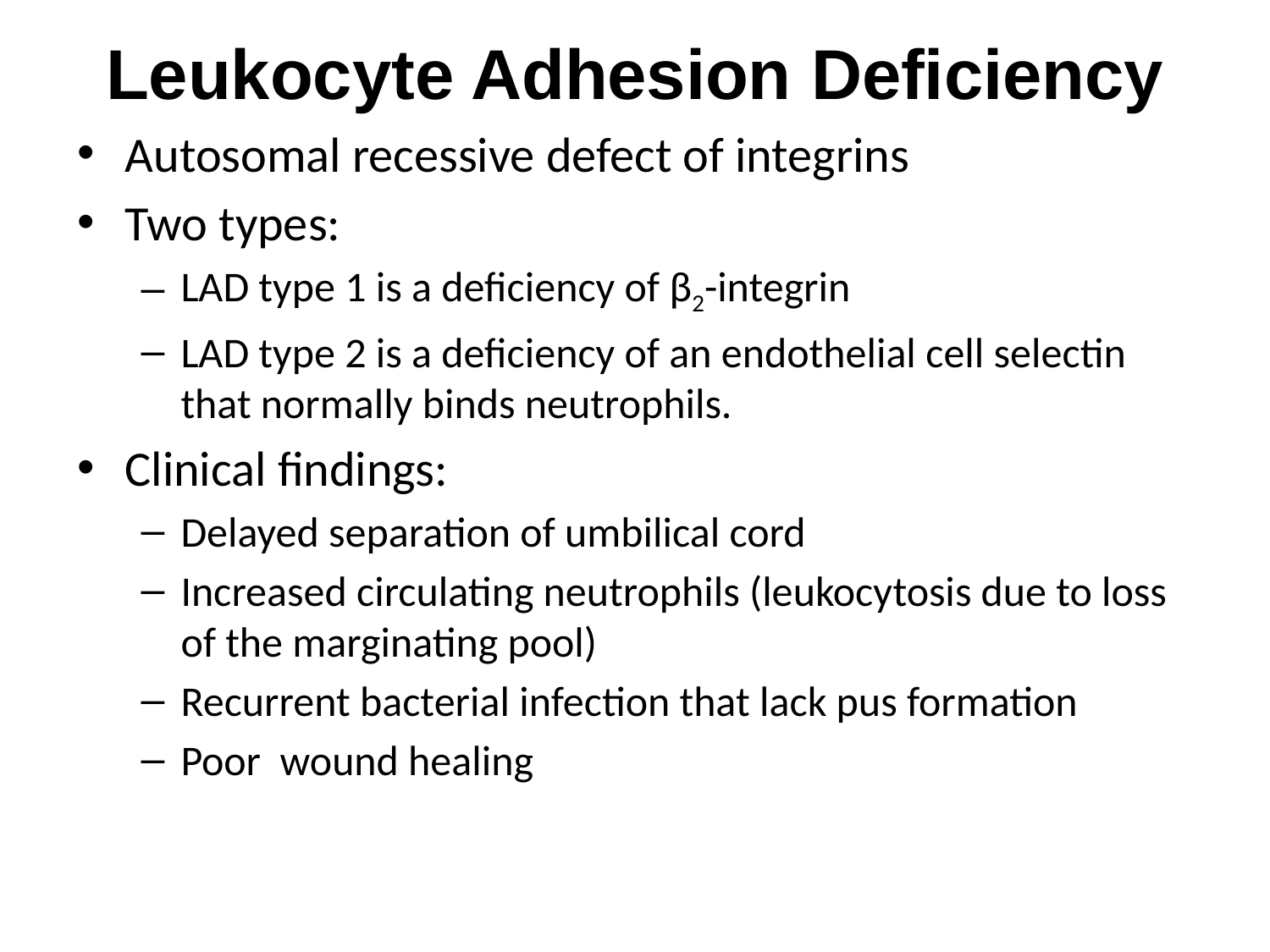

# Leukocyte Adhesion Deficiency
Autosomal recessive defect of integrins
Two types:
LAD type 1 is a deficiency of β2-integrin
LAD type 2 is a deficiency of an endothelial cell selectin that normally binds neutrophils.
Clinical findings:
Delayed separation of umbilical cord
Increased circulating neutrophils (leukocytosis due to loss of the marginating pool)
Recurrent bacterial infection that lack pus formation
Poor  wound healing